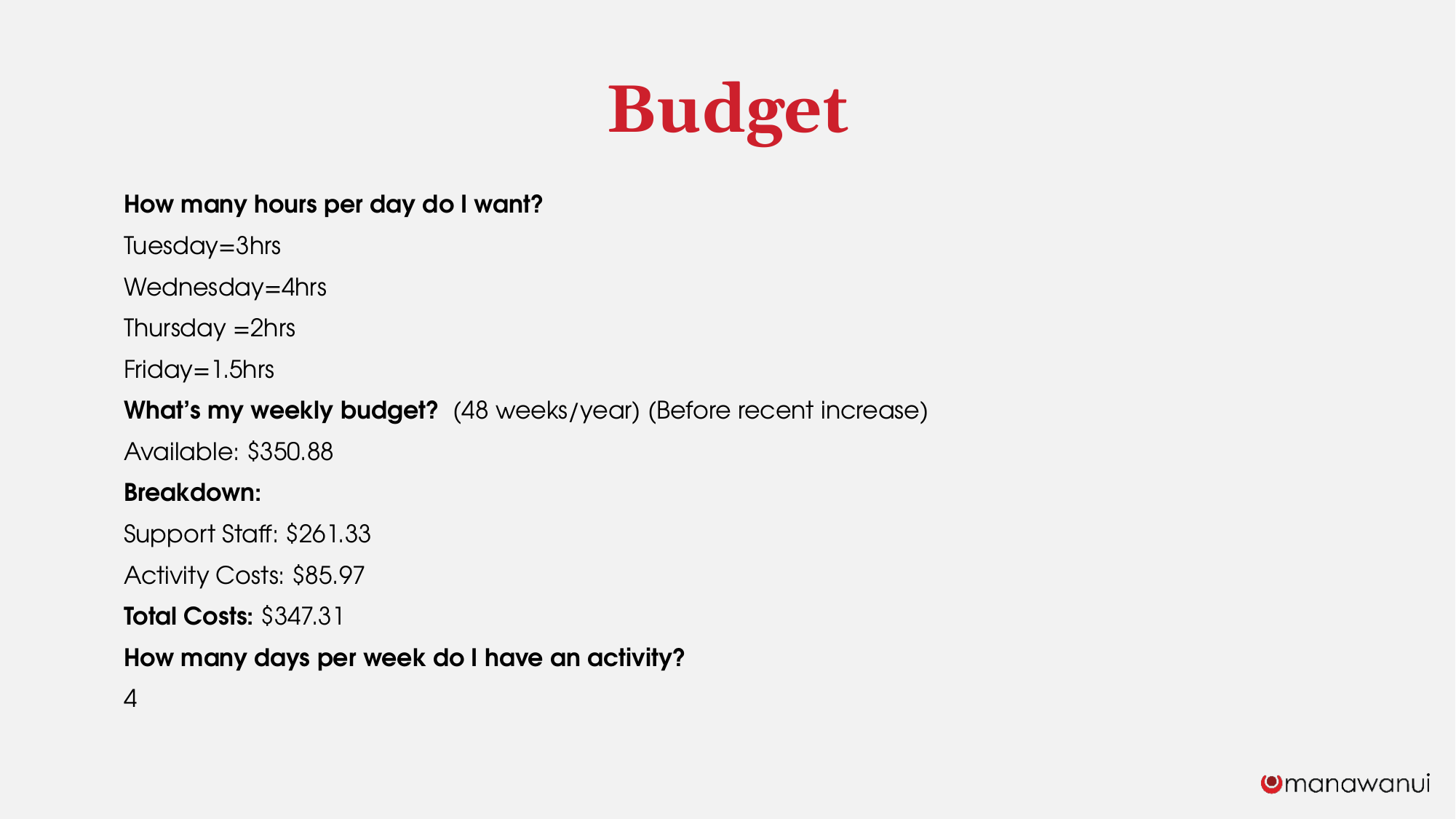

# Budget
How many hours per day do I want?
Tuesday=3hrs
Wednesday=4hrs
Thursday =2hrs
Friday=1.5hrs
What’s my weekly budget?  (48 weeks/year) (Before recent increase)
Available: $350.88
Breakdown:
Support Staff: $261.33
Activity Costs: $85.97
Total Costs: $347.31
How many days per week do I have an activity?
4